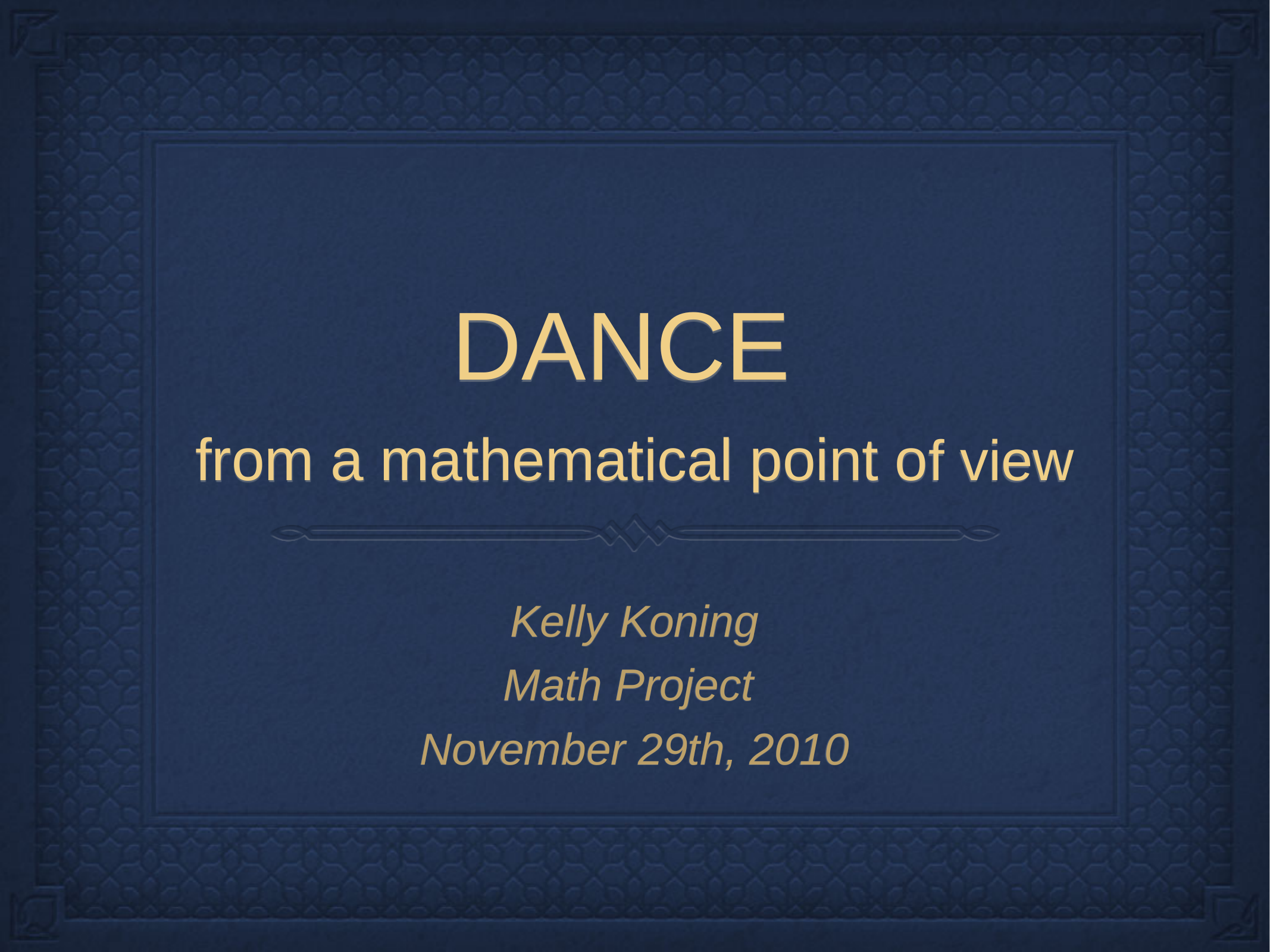

# DANCE from a mathematical point of view
Kelly Koning
Math Project
November 29th, 2010